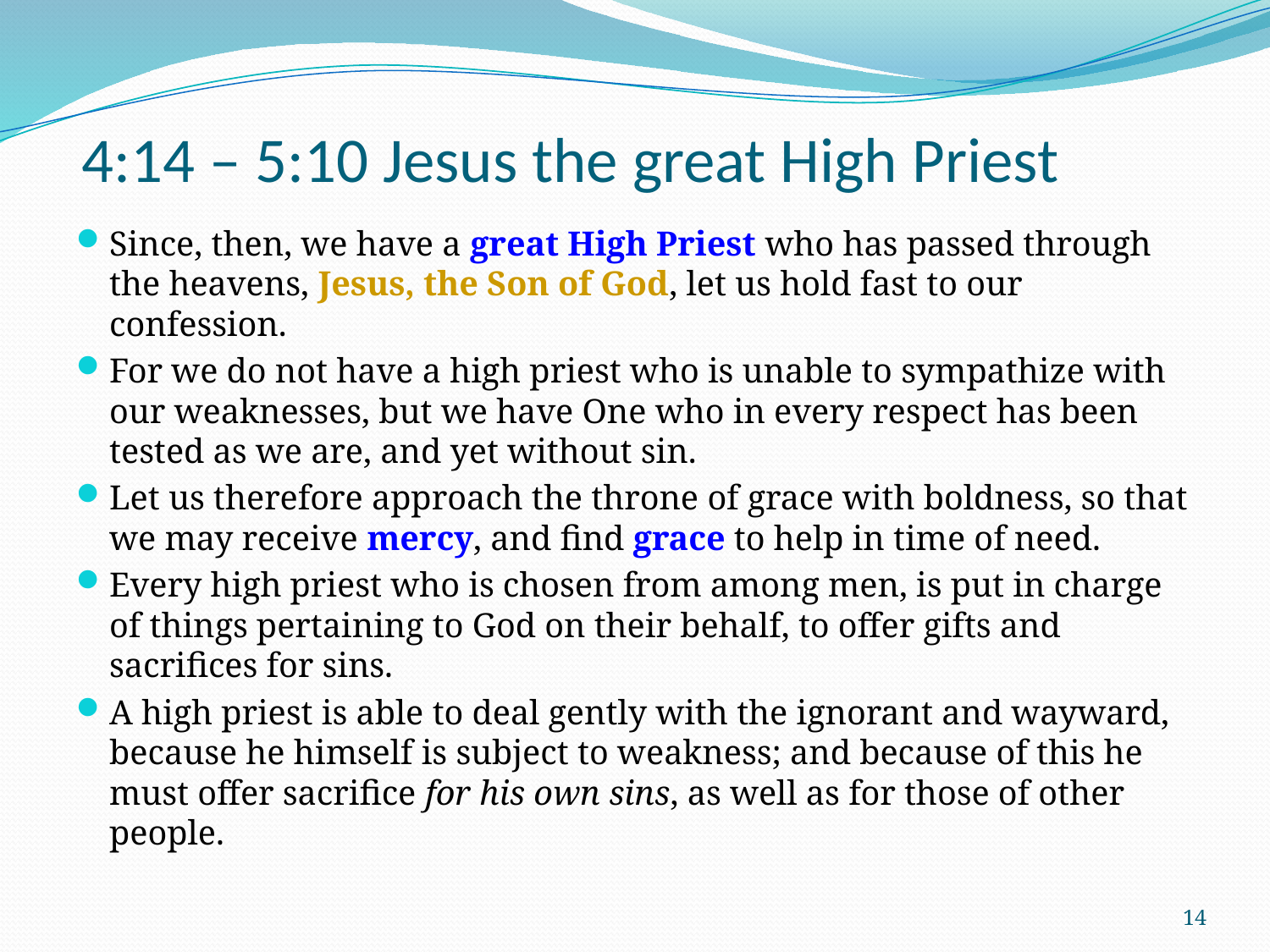

# 4:14 – 5:10 Jesus the great High Priest
Since, then, we have a great High Priest who has passed through the heavens, Jesus, the Son of God, let us hold fast to our confession.
For we do not have a high priest who is unable to sympathize with our weaknesses, but we have One who in every respect has been tested as we are, and yet without sin.
Let us therefore approach the throne of grace with boldness, so that we may receive mercy, and find grace to help in time of need.
Every high priest who is chosen from among men, is put in charge of things pertaining to God on their behalf, to offer gifts and sacrifices for sins.
A high priest is able to deal gently with the ignorant and wayward, because he himself is subject to weakness; and because of this he must offer sacrifice for his own sins, as well as for those of other people.

14